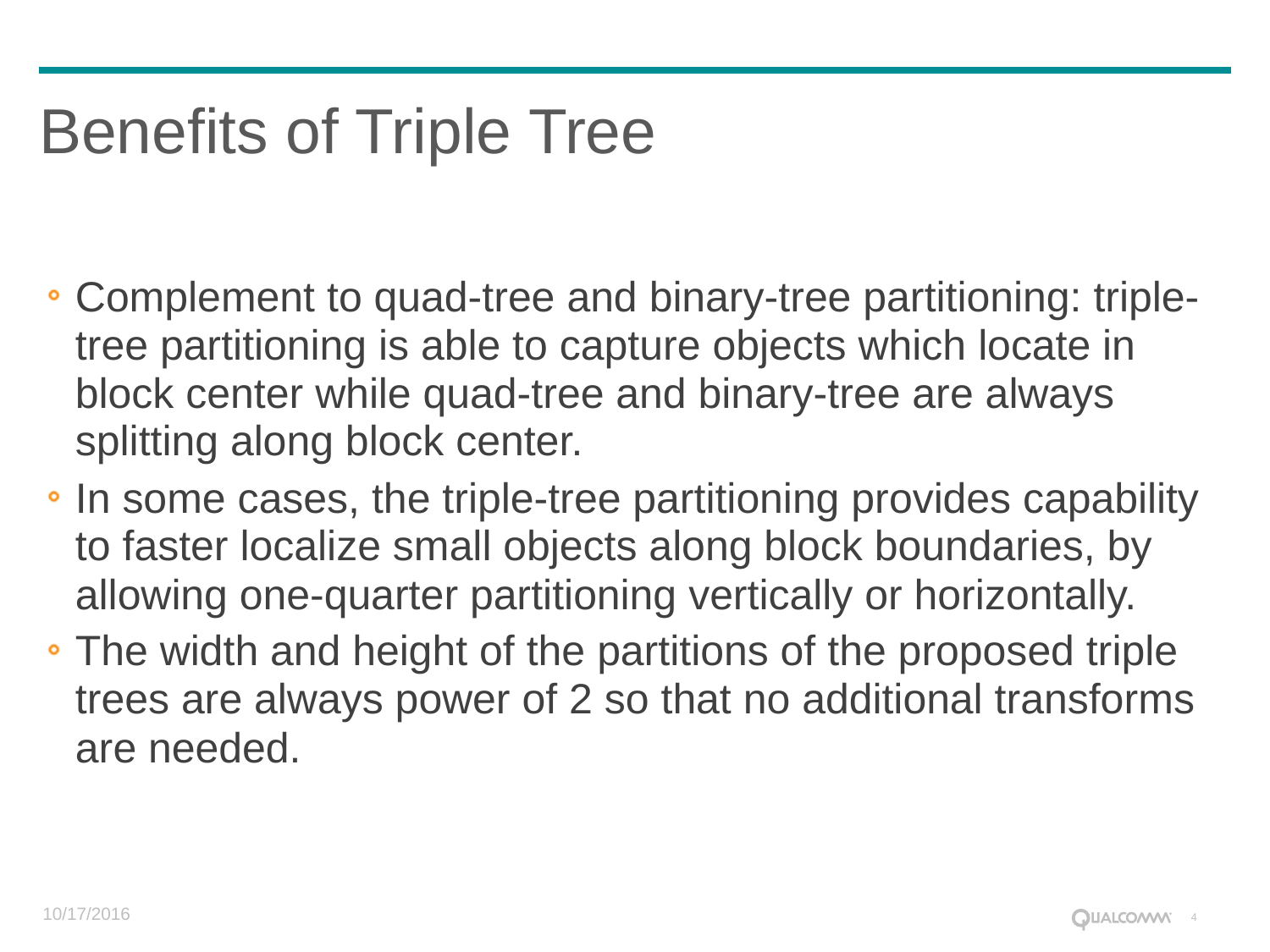

# Benefits of Triple Tree

Complement to quad-tree and binary-tree partitioning: triple-tree partitioning is able to capture objects which locate in block center while quad-tree and binary-tree are always splitting along block center.
In some cases, the triple-tree partitioning provides capability to faster localize small objects along block boundaries, by allowing one-quarter partitioning vertically or horizontally.
The width and height of the partitions of the proposed triple trees are always power of 2 so that no additional transforms are needed.